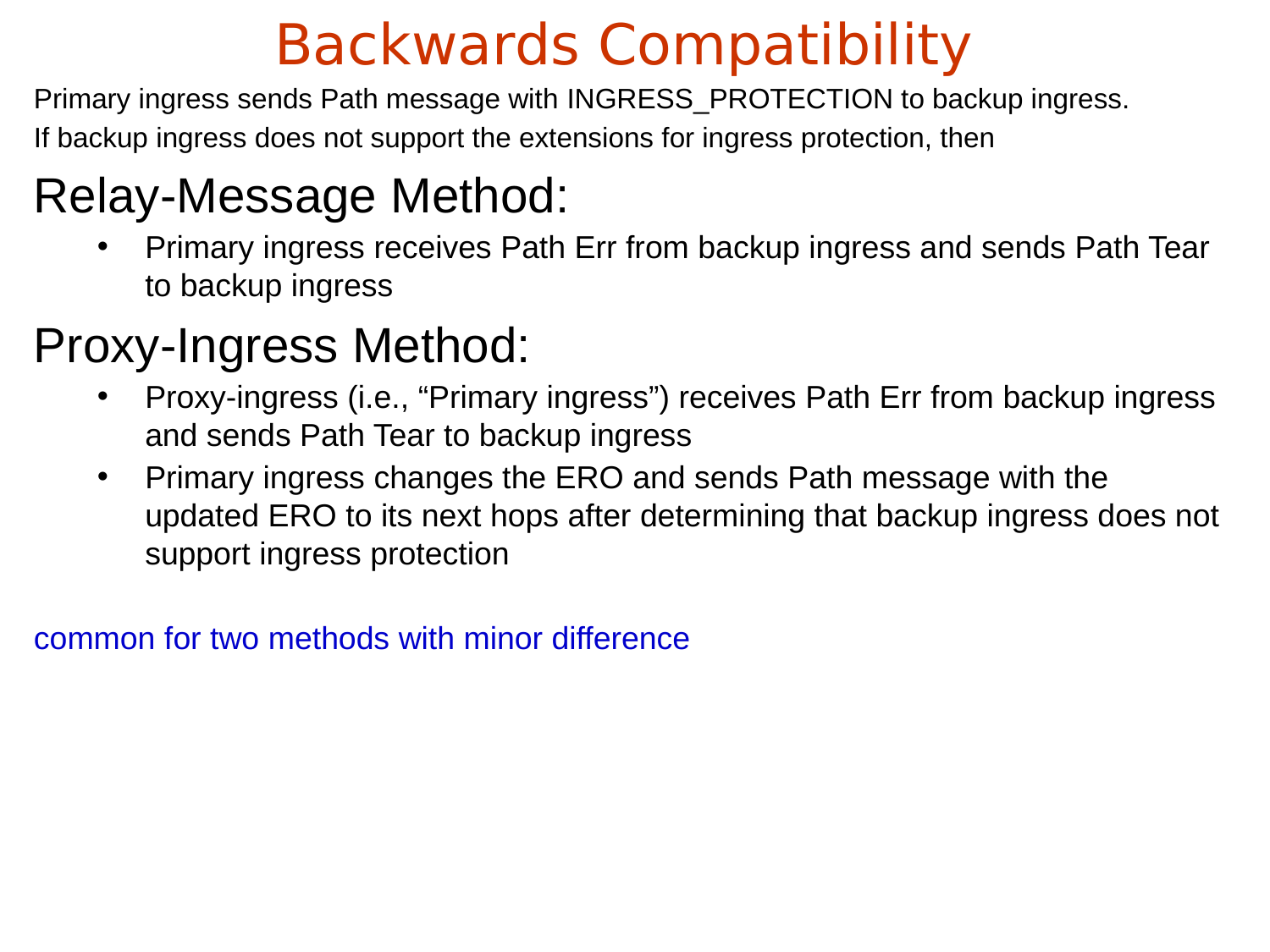

# Backwards Compatibility
Primary ingress sends Path message with INGRESS_PROTECTION to backup ingress.
If backup ingress does not support the extensions for ingress protection, then
Relay-Message Method:
Primary ingress receives Path Err from backup ingress and sends Path Tear to backup ingress
Proxy-Ingress Method:
Proxy-ingress (i.e., “Primary ingress”) receives Path Err from backup ingress and sends Path Tear to backup ingress
Primary ingress changes the ERO and sends Path message with the updated ERO to its next hops after determining that backup ingress does not support ingress protection

common for two methods with minor difference